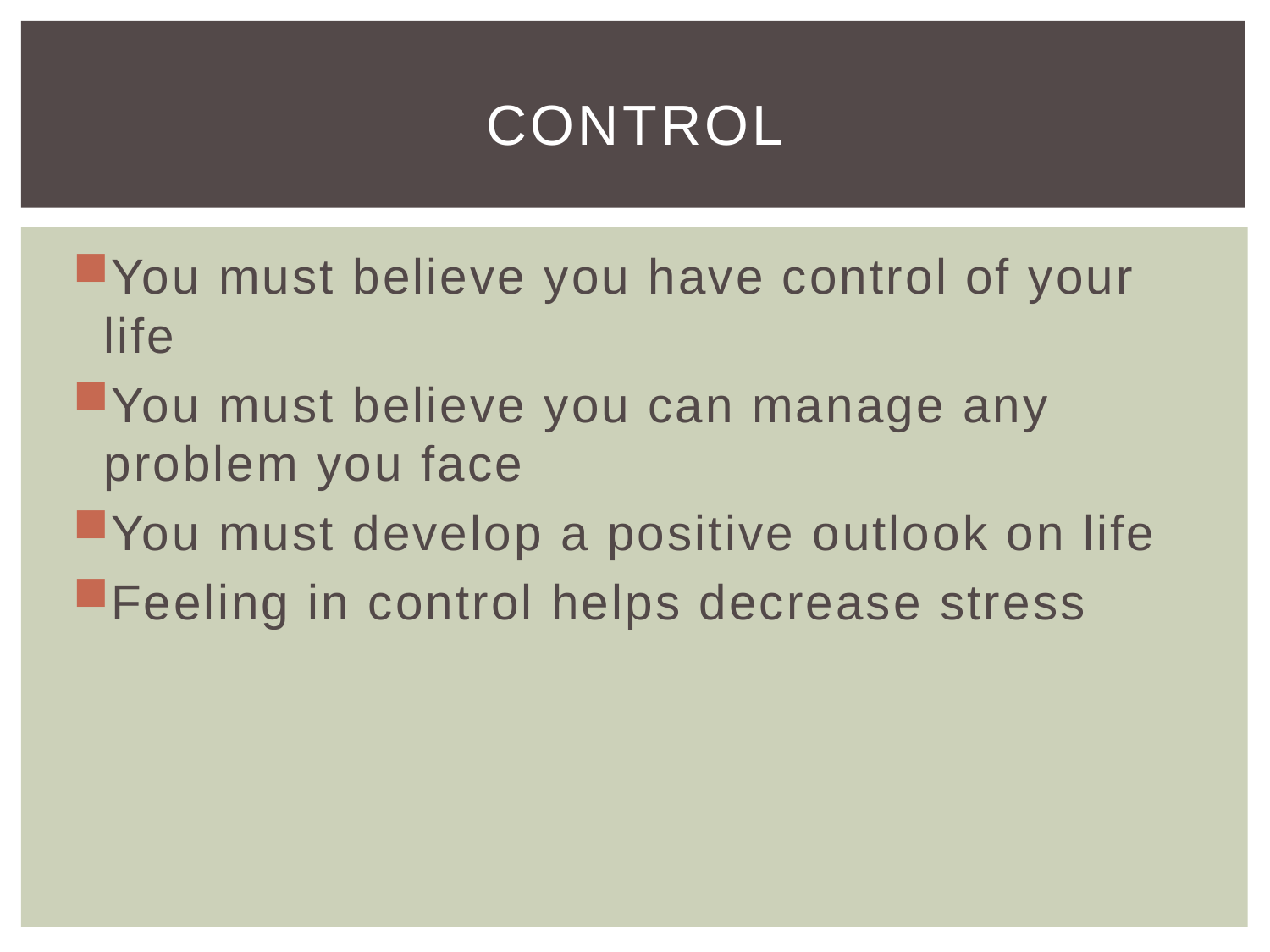

# Control
You must believe you have control of your life
You must believe you can manage any problem you face
You must develop a positive outlook on life
Feeling in control helps decrease stress